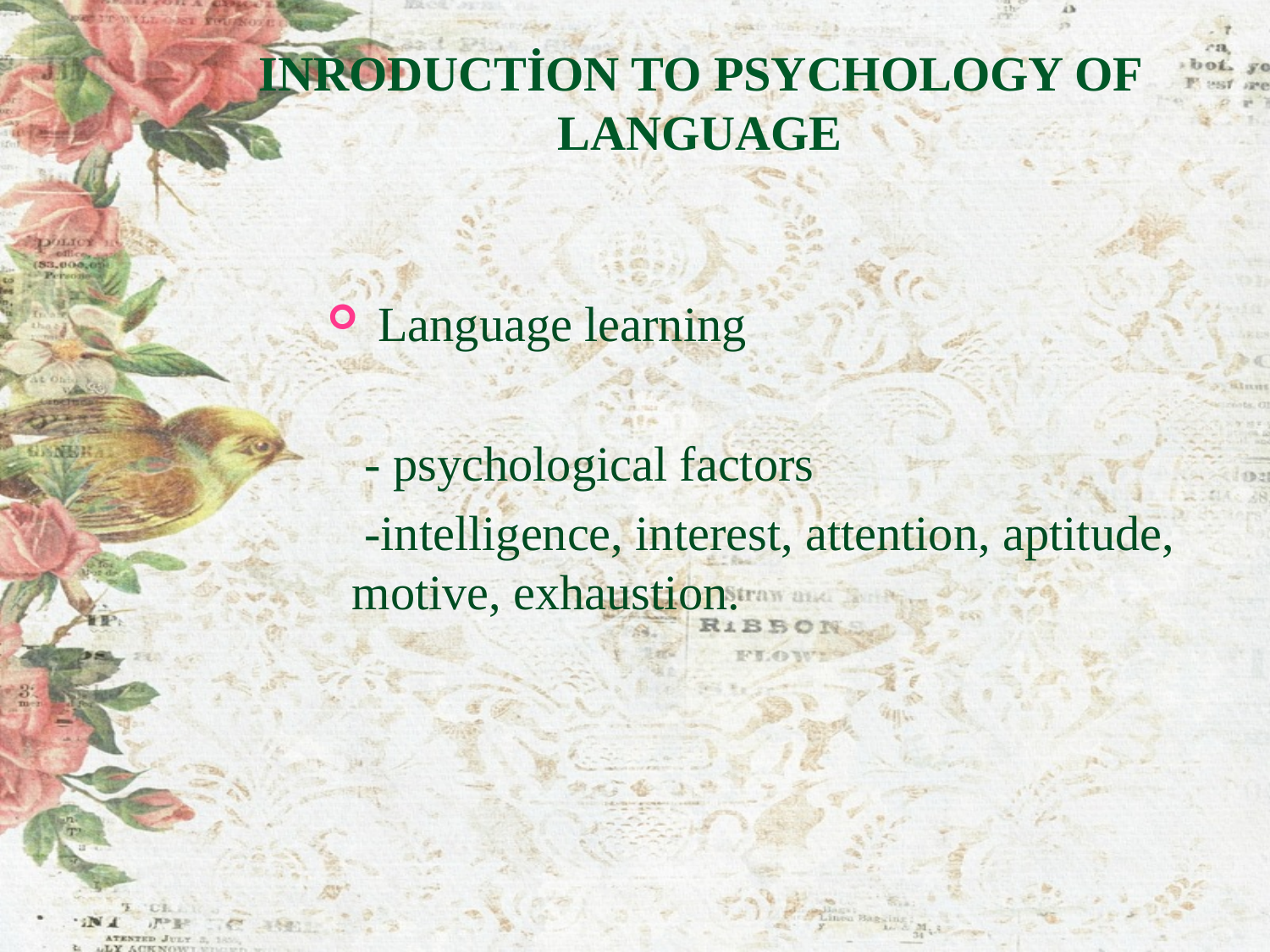

# Inroduction to psychology of language
 Language learning

   - psychological factors
   -intelligence, interest, attention, aptitude,    motive, exhaustion.